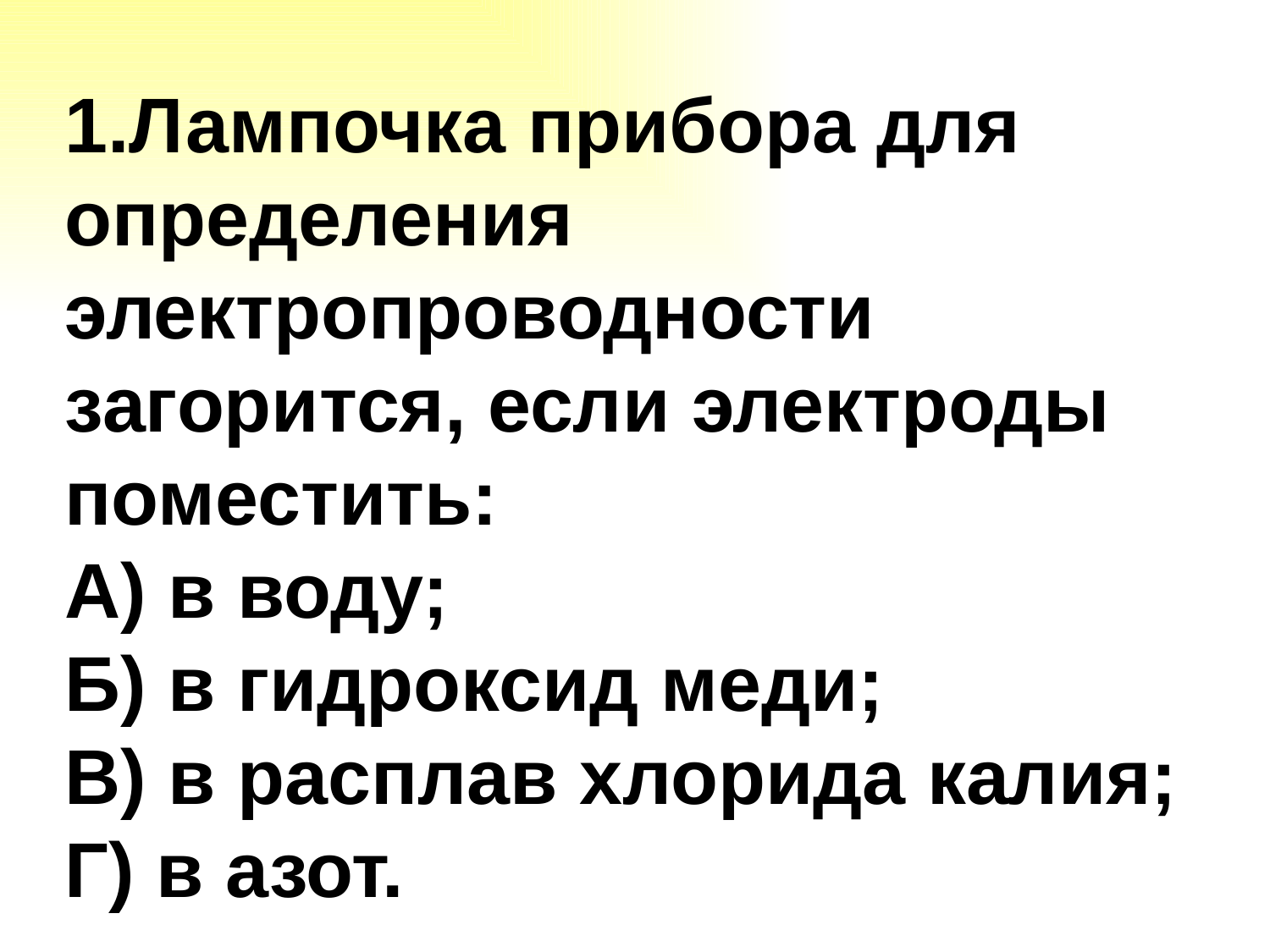

1.Лампочка прибора для определения электропроводности загорится, если электроды поместить:
А) в воду;
Б) в гидроксид меди;
В) в расплав хлорида калия;
Г) в азот.